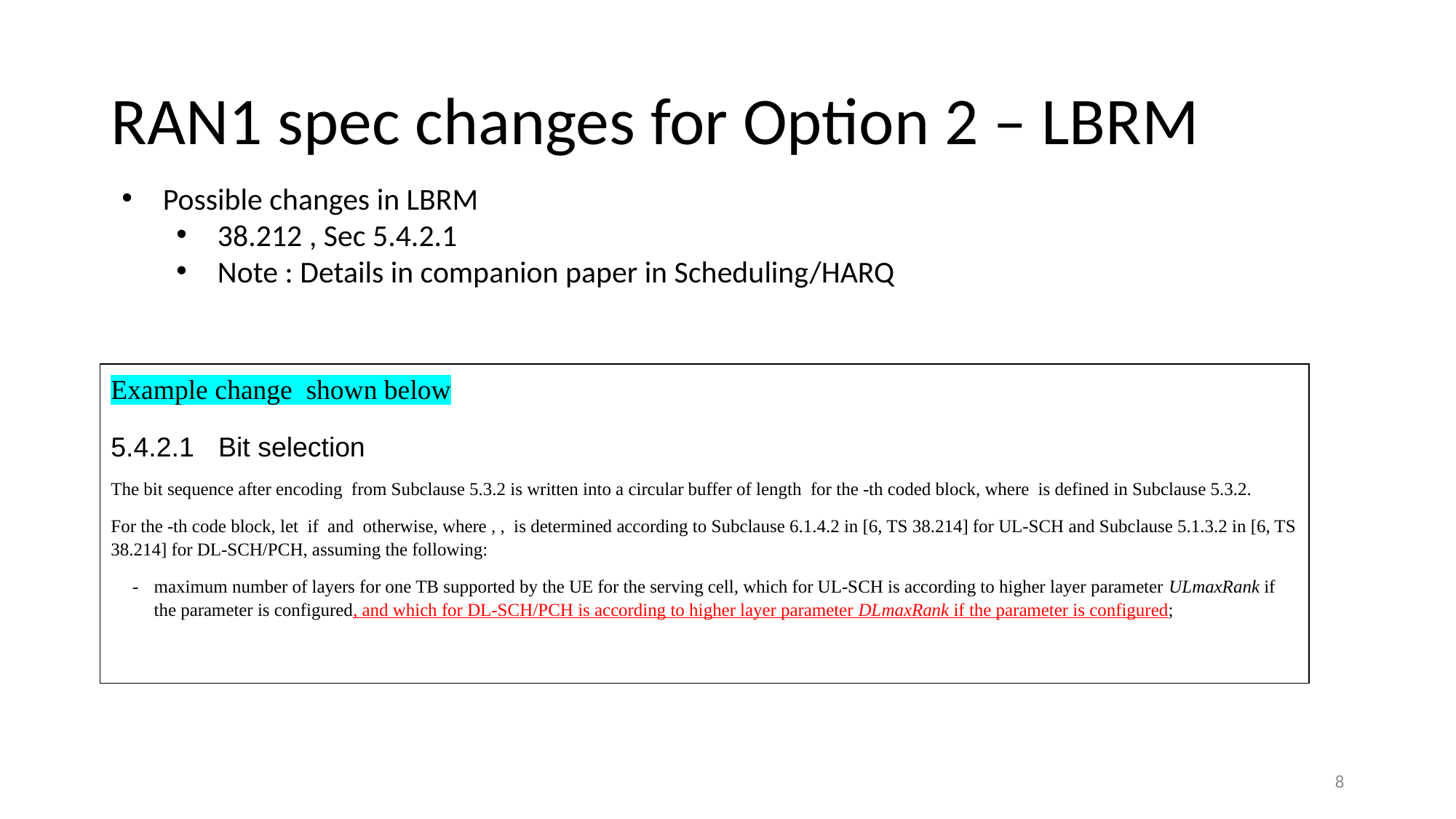

# RAN1 spec changes for Option 2 – LBRM
Possible changes in LBRM
38.212 , Sec 5.4.2.1
Note : Details in companion paper in Scheduling/HARQ
Example change  shown below
5.4.2.1	Bit selection
The bit sequence after encoding  from Subclause 5.3.2 is written into a circular buffer of length  for the -th coded block, where  is defined in Subclause 5.3.2.
For the -th code block, let  if  and  otherwise, where , ,  is determined according to Subclause 6.1.4.2 in [6, TS 38.214] for UL-SCH and Subclause 5.1.3.2 in [6, TS 38.214] for DL-SCH/PCH, assuming the following:
-	maximum number of layers for one TB supported by the UE for the serving cell, which for UL-SCH is according to higher layer parameter ULmaxRank if the parameter is configured, and which for DL-SCH/PCH is according to higher layer parameter DLmaxRank if the parameter is configured;
8